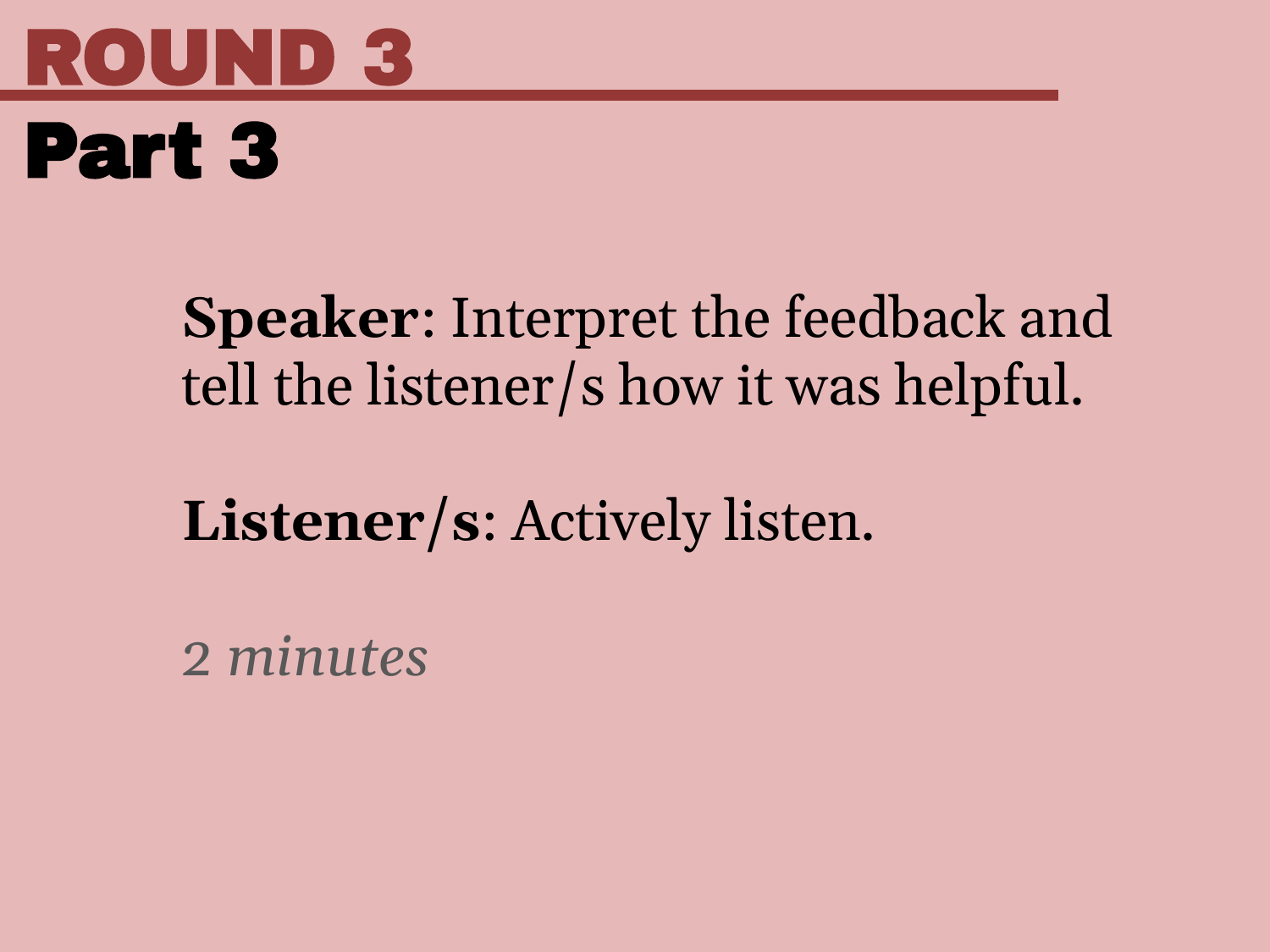

ROUND 3
Part 3
Speaker: Interpret the feedback and tell the listener/s how it was helpful.

Listener/s: Actively listen.

2 minutes